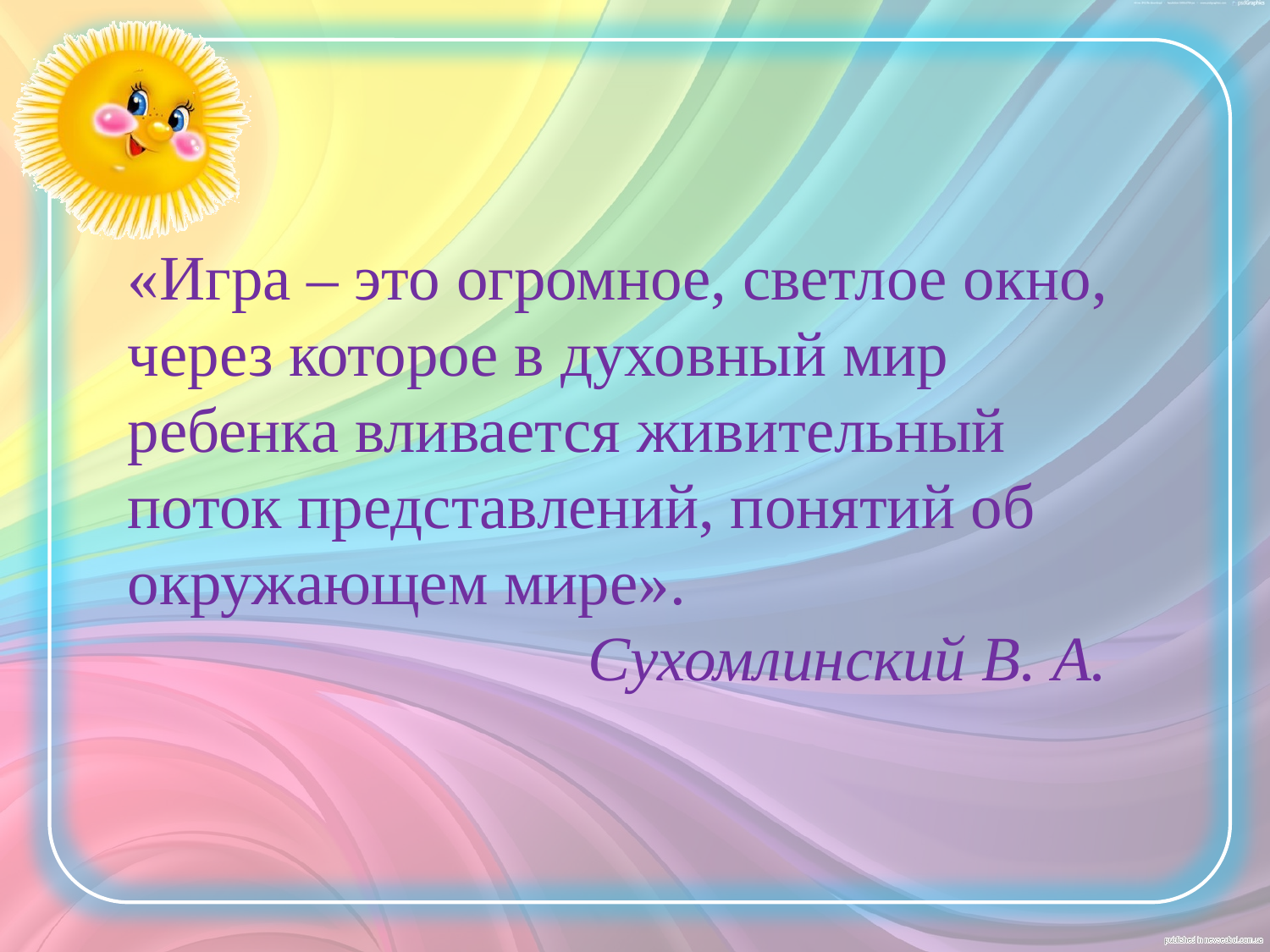

«Игра – это огромное, светлое окно, через которое в духовный мир ребенка вливается живительный поток представлений, понятий об окружающем мире».
                             Сухомлинский В. А.